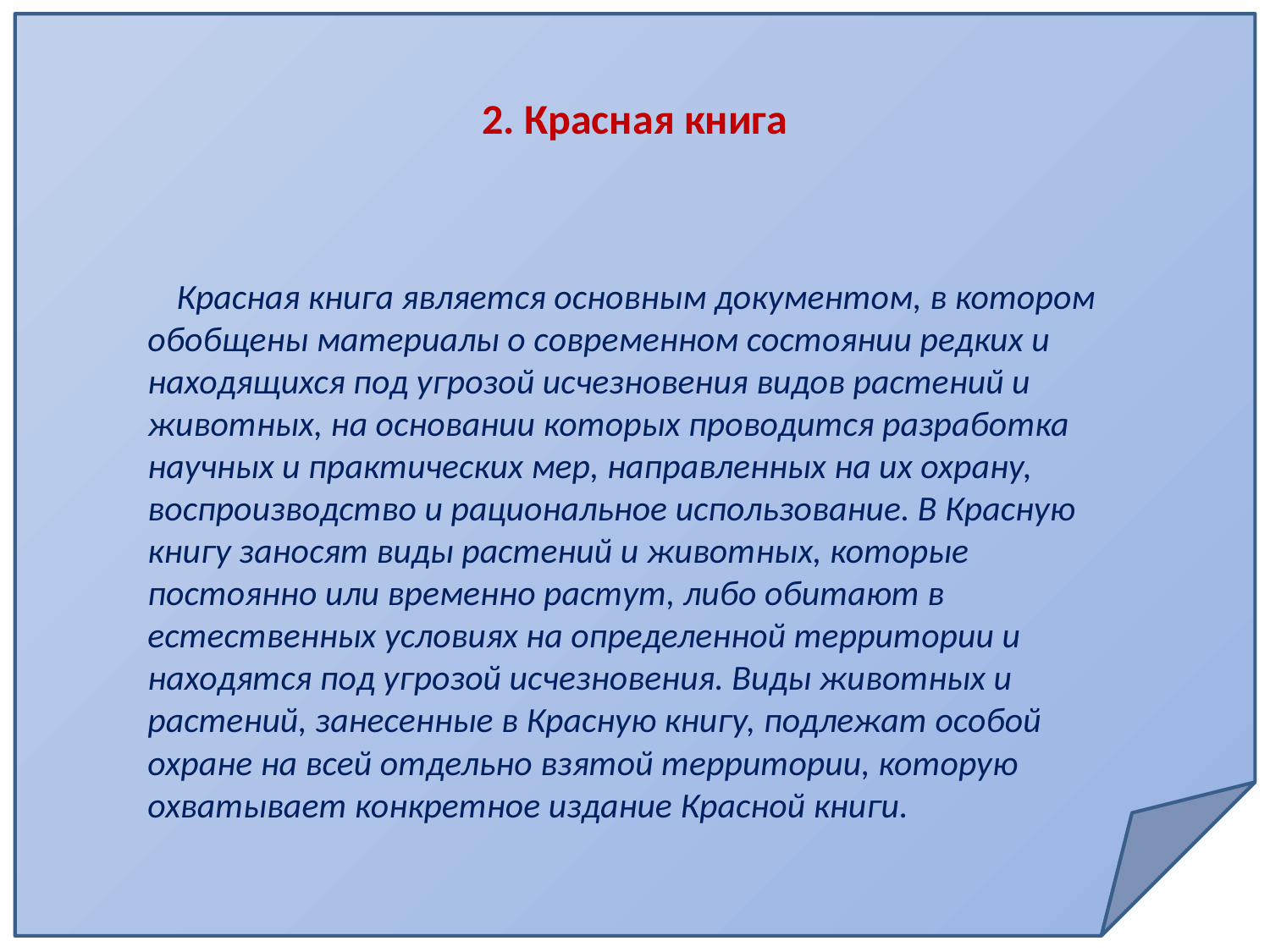

# 2. Красная книга

    Красная книга является основным документом, в котором обобщены материалы о современном состоянии редких и находящихся под угрозой исчезновения видов растений и животных, на основании которых проводится разработка научных и практических мер, направленных на их охрану, воспроизводство и рациональное использование. В Красную книгу заносят виды растений и животных, которые постоянно или временно растут, либо обитают в естественных условиях на определенной территории и находятся под угрозой исчезновения. Виды животных и растений, занесенные в Красную книгу, подлежат особой охране на всей отдельно взятой территории, которую охватывает конкретное издание Красной книги.